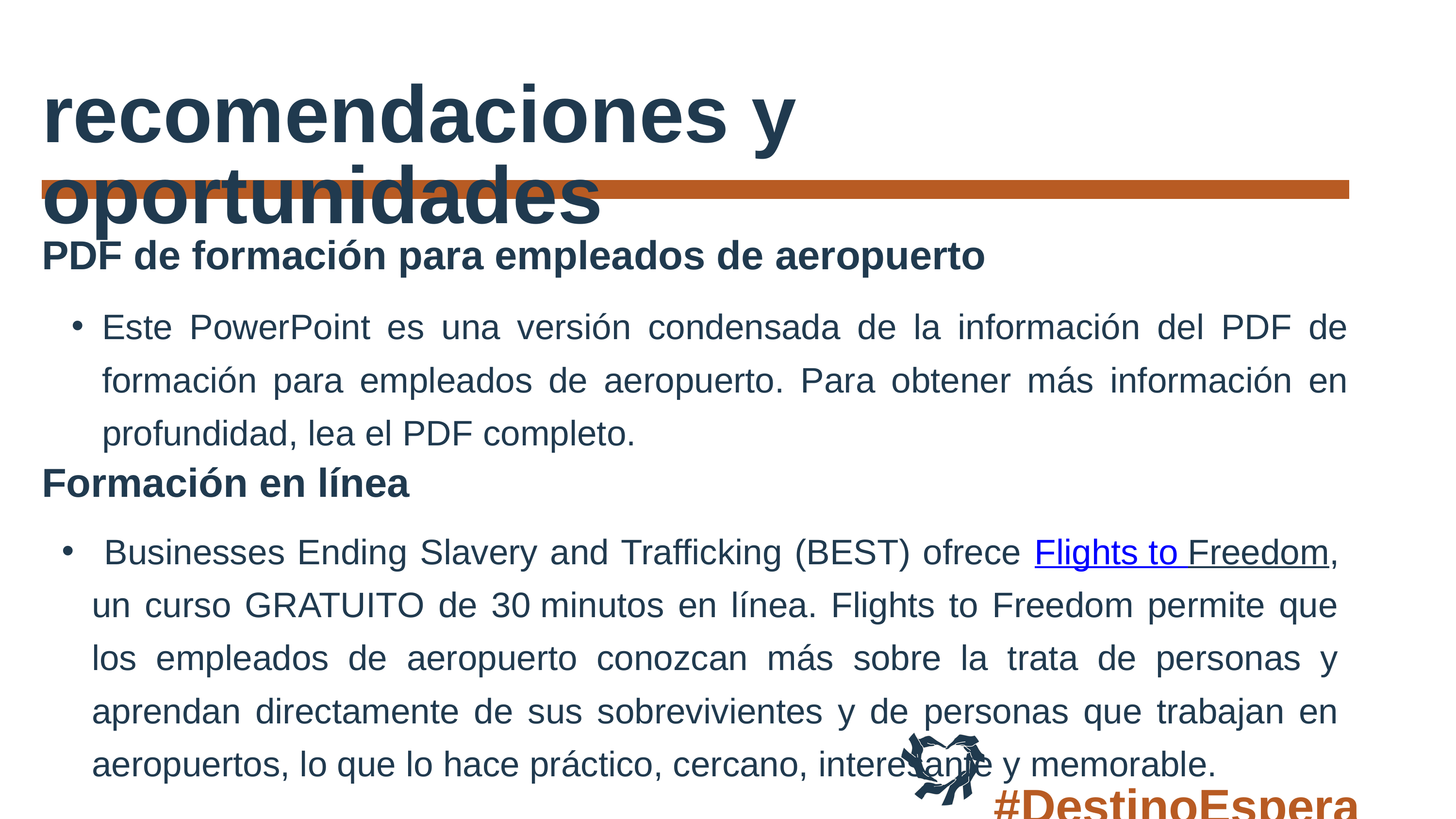

recomendaciones y oportunidades

PDF de formación para empleados de aeropuerto
Este PowerPoint es una versión condensada de la información del PDF de formación para empleados de aeropuerto. Para obtener más información en profundidad, lea el PDF completo.
Formación en línea
 Businesses Ending Slavery and Trafficking (BEST) ofrece Flights to Freedom, un curso GRATUITO de 30 minutos en línea. Flights to Freedom permite que los empleados de aeropuerto conozcan más sobre la trata de personas y aprendan directamente de sus sobrevivientes y de personas que trabajan en aeropuertos, lo que lo hace práctico, cercano, interesante y memorable.

#DestinoEsperanza